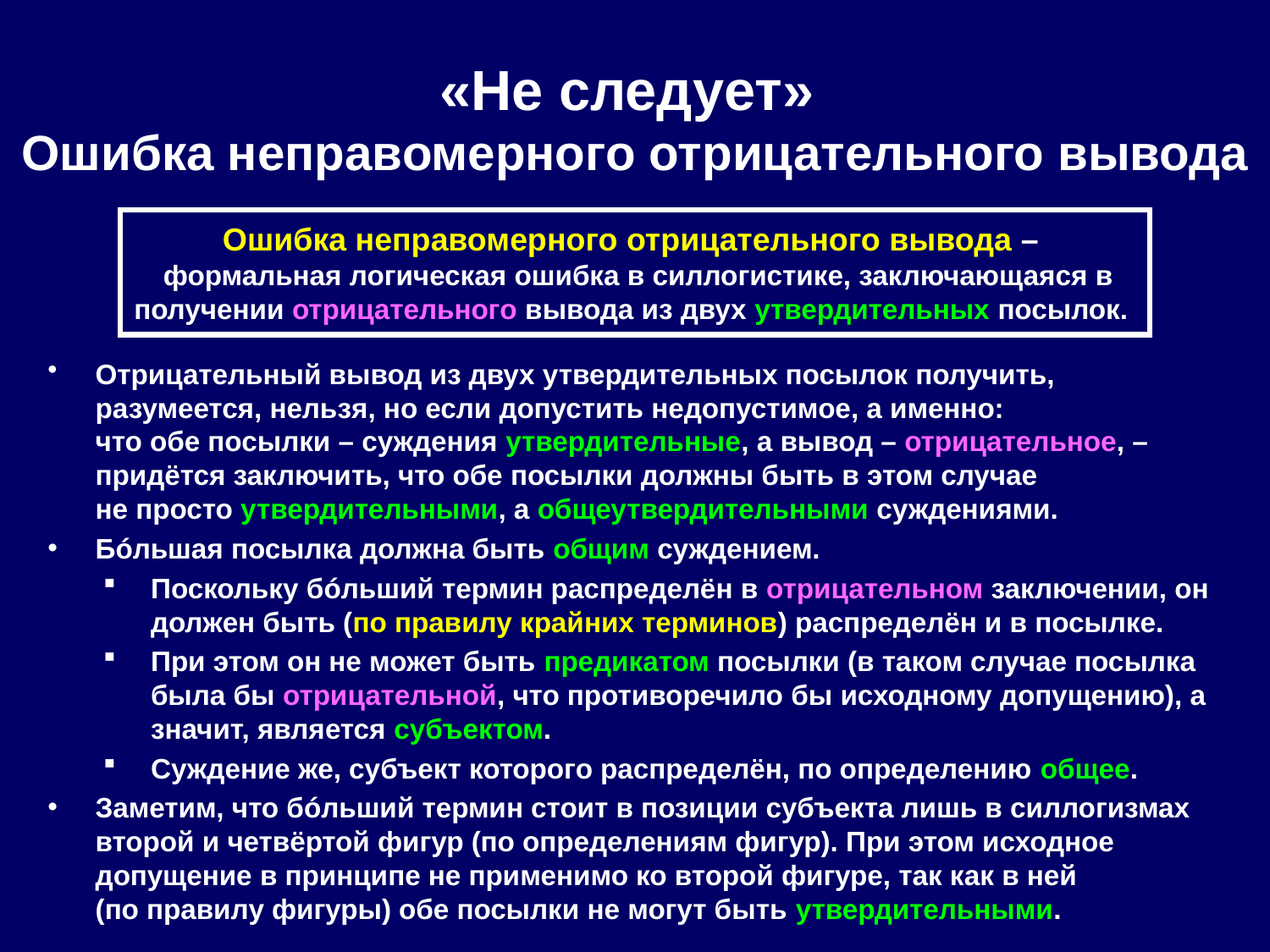

# «Не следует» Ошибка неправомерного отрицательного вывода
Ошибка неправомерного отрицательного вывода –
 формальная логическая ошибка в силлогистике, заключающаяся в получении отрицательного вывода из двух утвердительных посылок.
Отрицательный вывод из двух утвердительных посылок получить, разумеется, нельзя, но если допустить недопустимое, а именно:
что обе посылки – суждения утвердительные, а вывод – отрицательное, –  придётся заключить, что обе посылки должны быть в этом случае
не просто утвердительными, а общеутвердительными суждениями.
Бóльшая посылка должна быть общим суждением.
Поскольку бóльший термин распределён в отрицательном заключении, он должен быть (по правилу крайних терминов) распределён и в посылке.
При этом он не может быть предикатом посылки (в таком случае посылка была бы отрицательной, что противоречило бы исходному допущению), а значит, является субъектом.
Суждение же, субъект которого распределён, по определению общее.
Заметим, что бóльший термин стоит в позиции субъекта лишь в силлогизмах второй и четвёртой фигур (по определениям фигур). При этом исходное допущение в принципе не применимо ко второй фигуре, так как в ней
(по правилу фигуры) обе посылки не могут быть утвердительными.